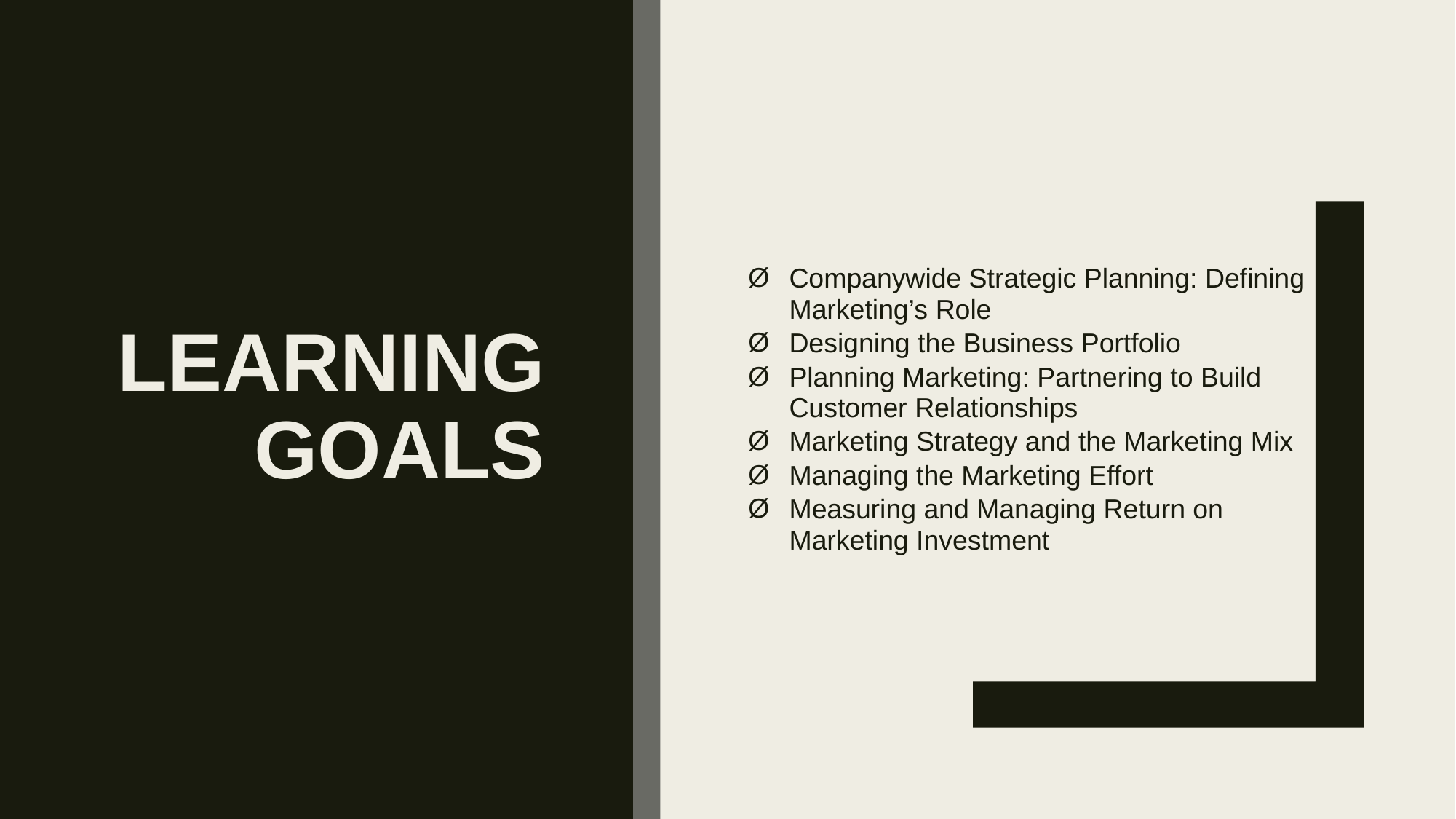

# Learning Goals

Companywide Strategic Planning: Defining Marketing’s Role
Designing the Business Portfolio
Planning Marketing: Partnering to Build Customer Relationships
Marketing Strategy and the Marketing Mix
Managing the Marketing Effort
Measuring and Managing Return on Marketing Investment